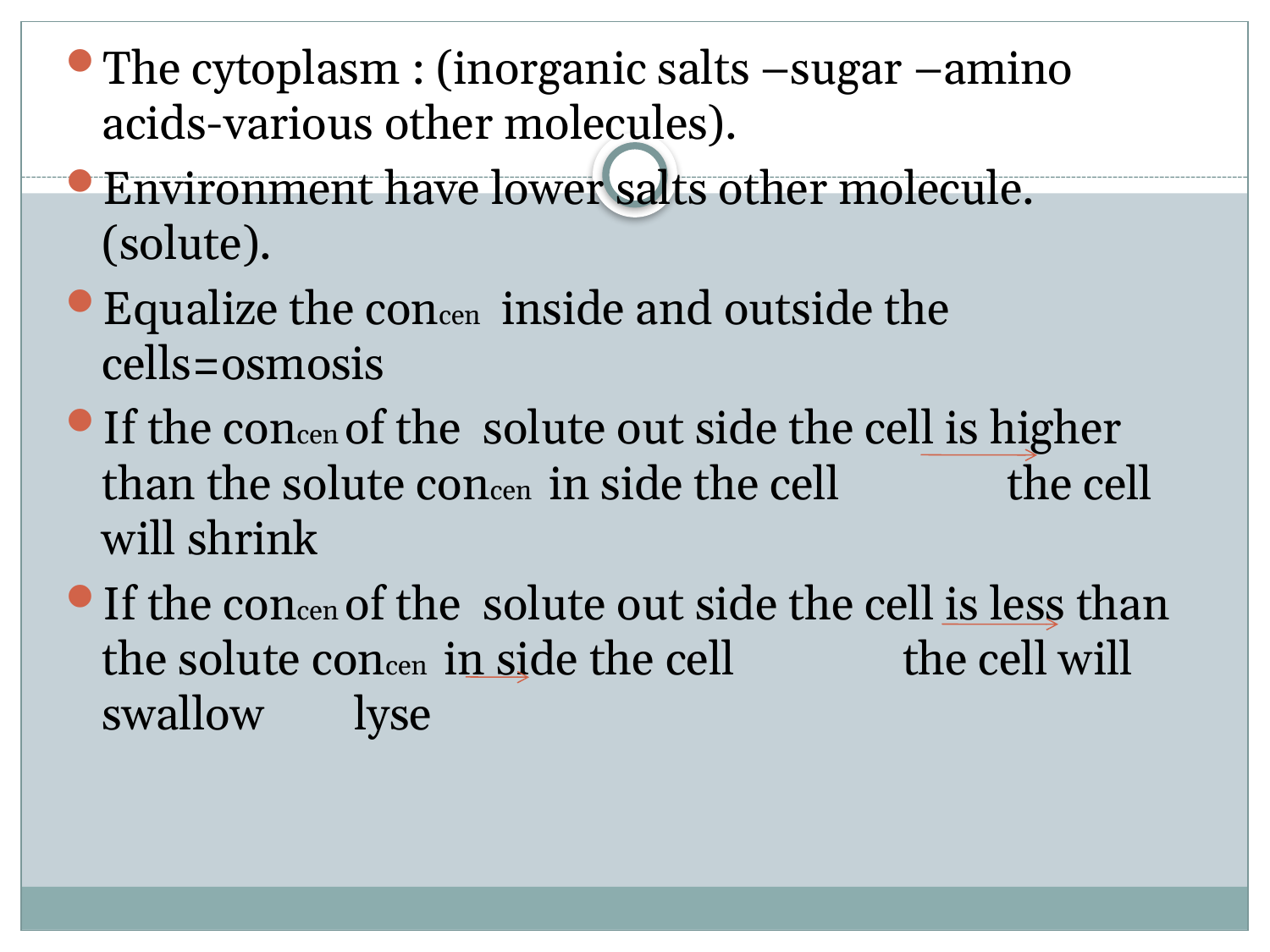

#
The cytoplasm : (inorganic salts –sugar –amino acids-various other molecules).
Environment have lower salts other molecule. (solute).
Equalize the concen   inside and outside the cells=osmosis
If the concen of the  solute out side the cell is higher than the solute concen   in side the cell               the cell will shrink
If the concen of the  solute out side the cell is less than the solute concen   in side the cell               the cell will swallow        lyse